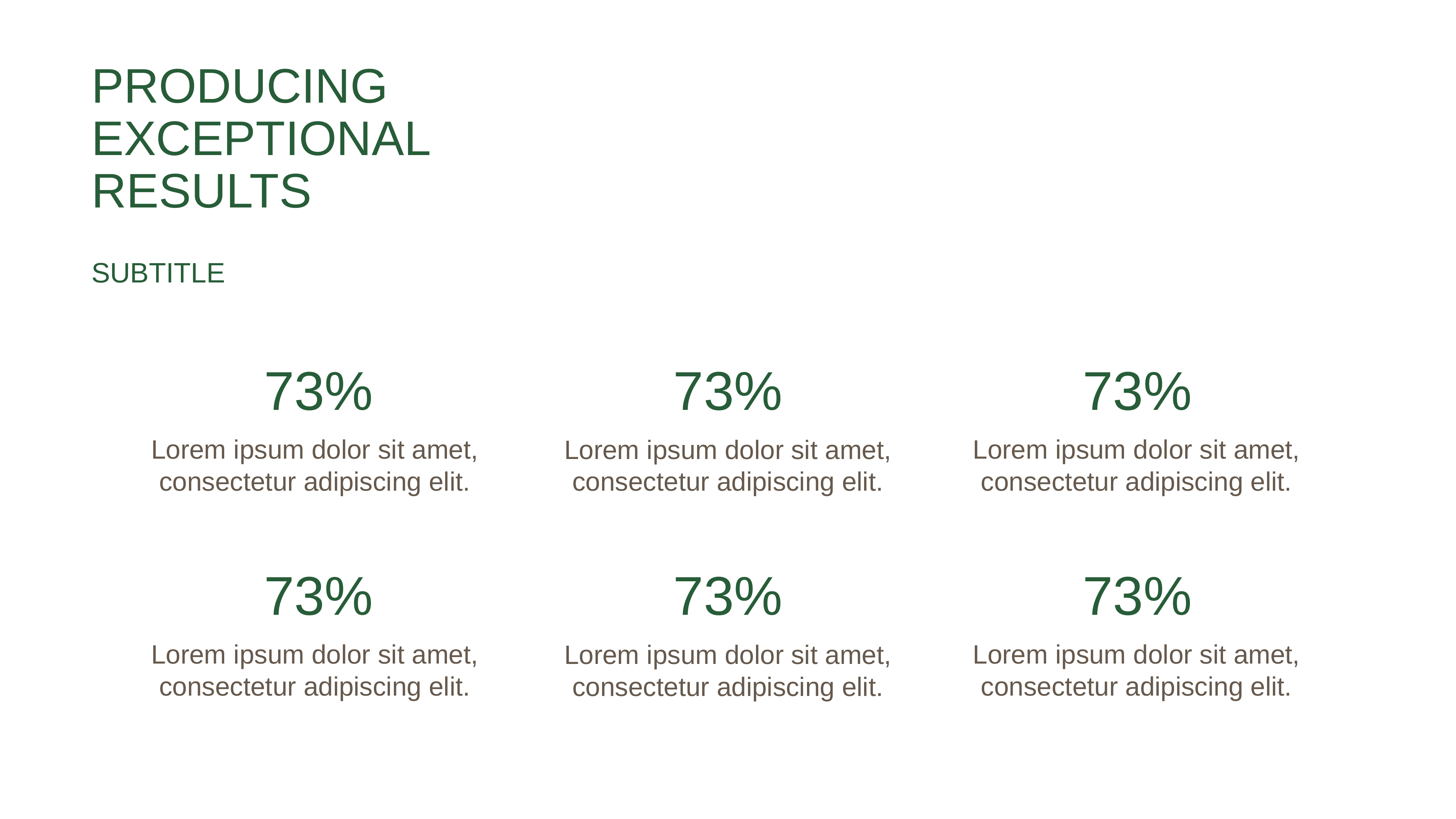

Producing Exceptional Results
subtitle
73%
73%
73%
Lorem ipsum dolor sit amet, consectetur adipiscing elit.
Lorem ipsum dolor sit amet, consectetur adipiscing elit.
Lorem ipsum dolor sit amet, consectetur adipiscing elit.
73%
73%
73%
Lorem ipsum dolor sit amet, consectetur adipiscing elit.
Lorem ipsum dolor sit amet, consectetur adipiscing elit.
Lorem ipsum dolor sit amet, consectetur adipiscing elit.